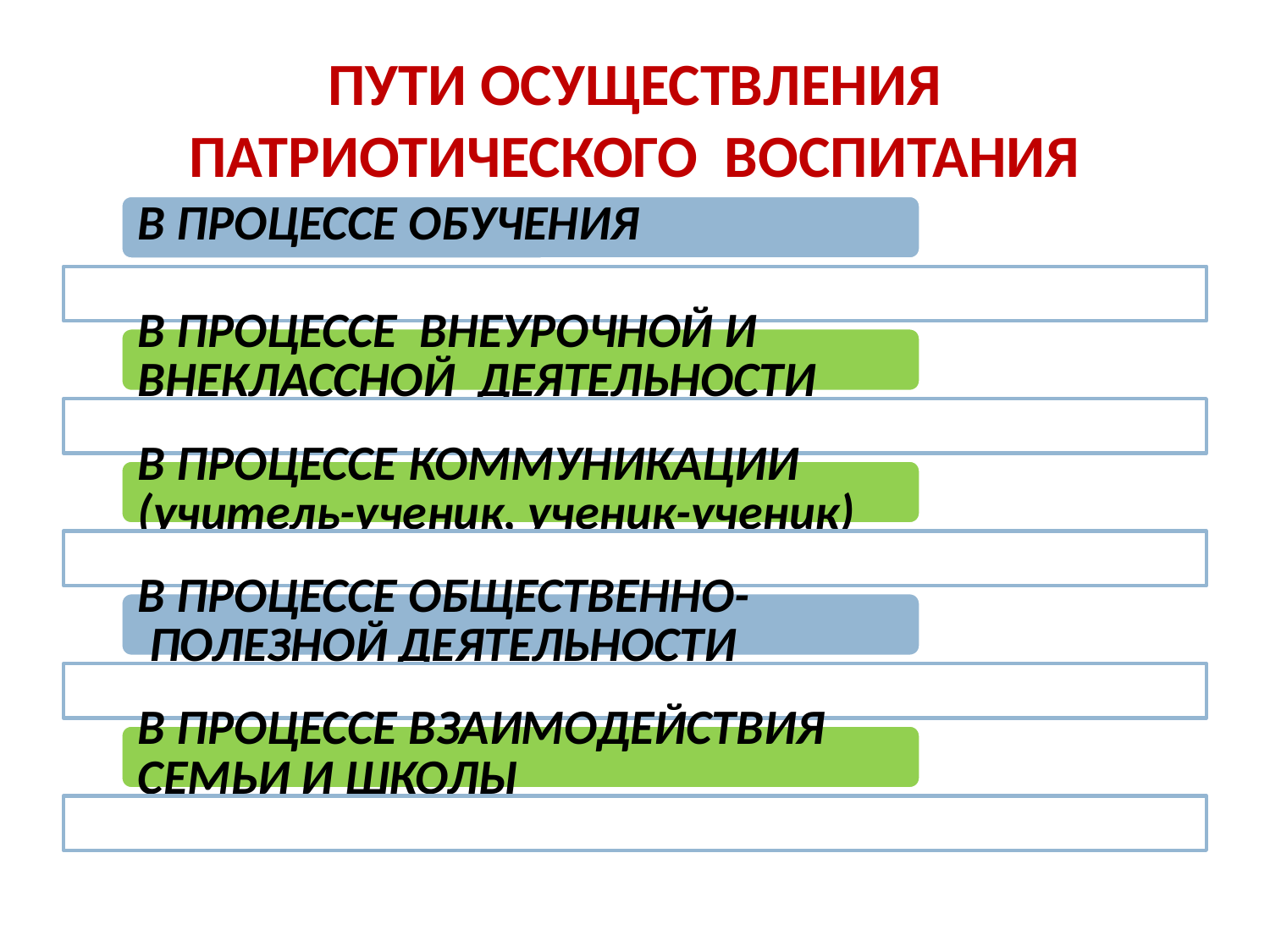

# ПУТИ ОСУЩЕСТВЛЕНИЯ ПАТРИОТИЧЕСКОГО  ВОСПИТАНИЯ
В ПРОЦЕССЕ ОБУЧЕНИЯ
В ПРОЦЕССЕ  ВНЕУРОЧНОЙ И ВНЕКЛАССНОЙ  ДЕЯТЕЛЬНОСТИ
В ПРОЦЕССЕ ОБЩЕСТВЕННО-
 ПОЛЕЗНОЙ ДЕЯТЕЛЬНОСТИ
В ПРОЦЕССЕ ВЗАИМОДЕЙСТВИЯ СЕМЬИ И ШКОЛЫ
В ПРОЦЕССЕ КОММУНИКАЦИИ (учитель-ученик, ученик-ученик)